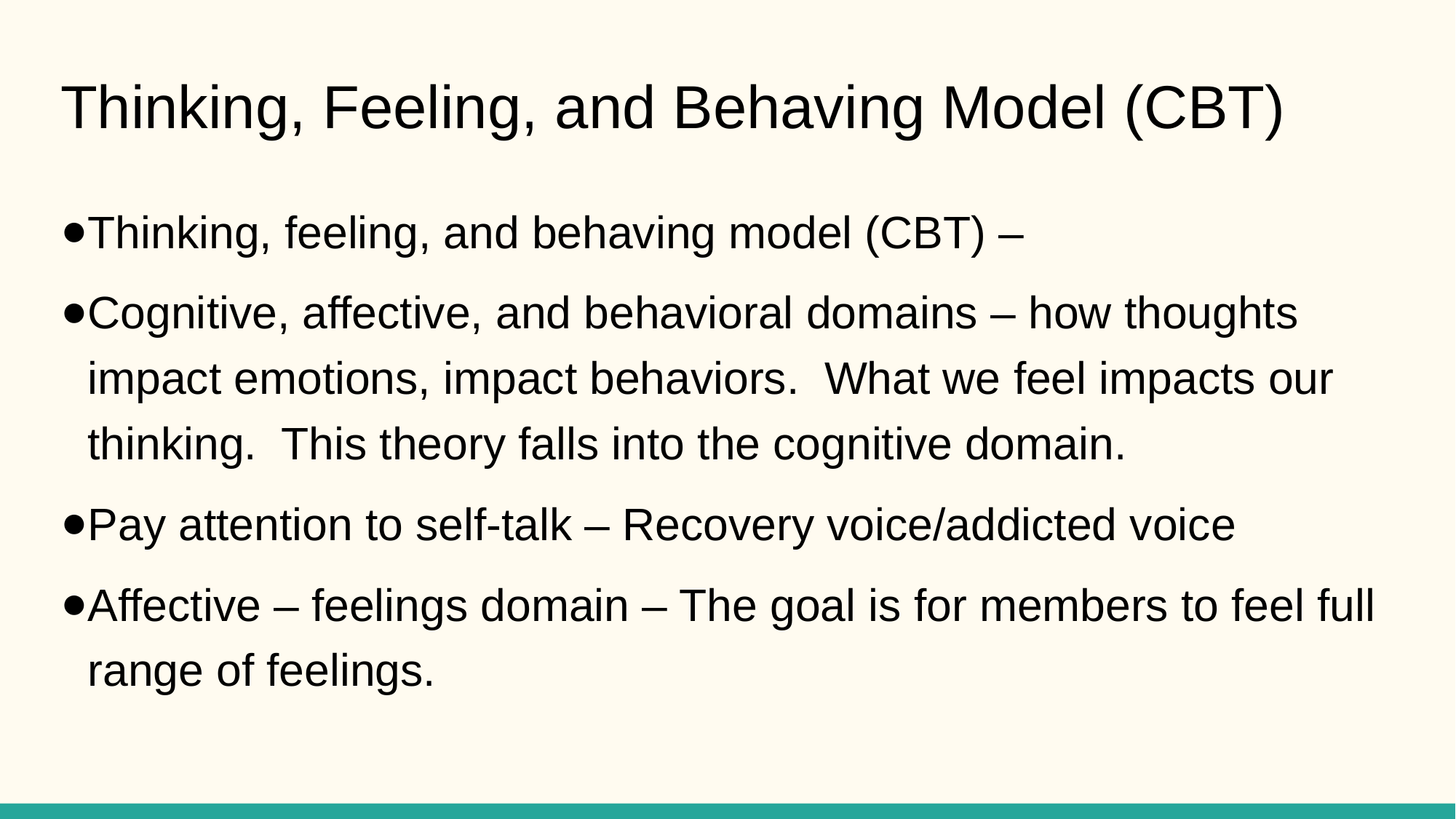

# Thinking, Feeling, and Behaving Model (CBT)
Thinking, feeling, and behaving model (CBT) –
Cognitive, affective, and behavioral domains – how thoughts impact emotions, impact behaviors.  What we feel impacts our thinking.  This theory falls into the cognitive domain.
Pay attention to self-talk – Recovery voice/addicted voice
Affective – feelings domain – The goal is for members to feel full range of feelings.